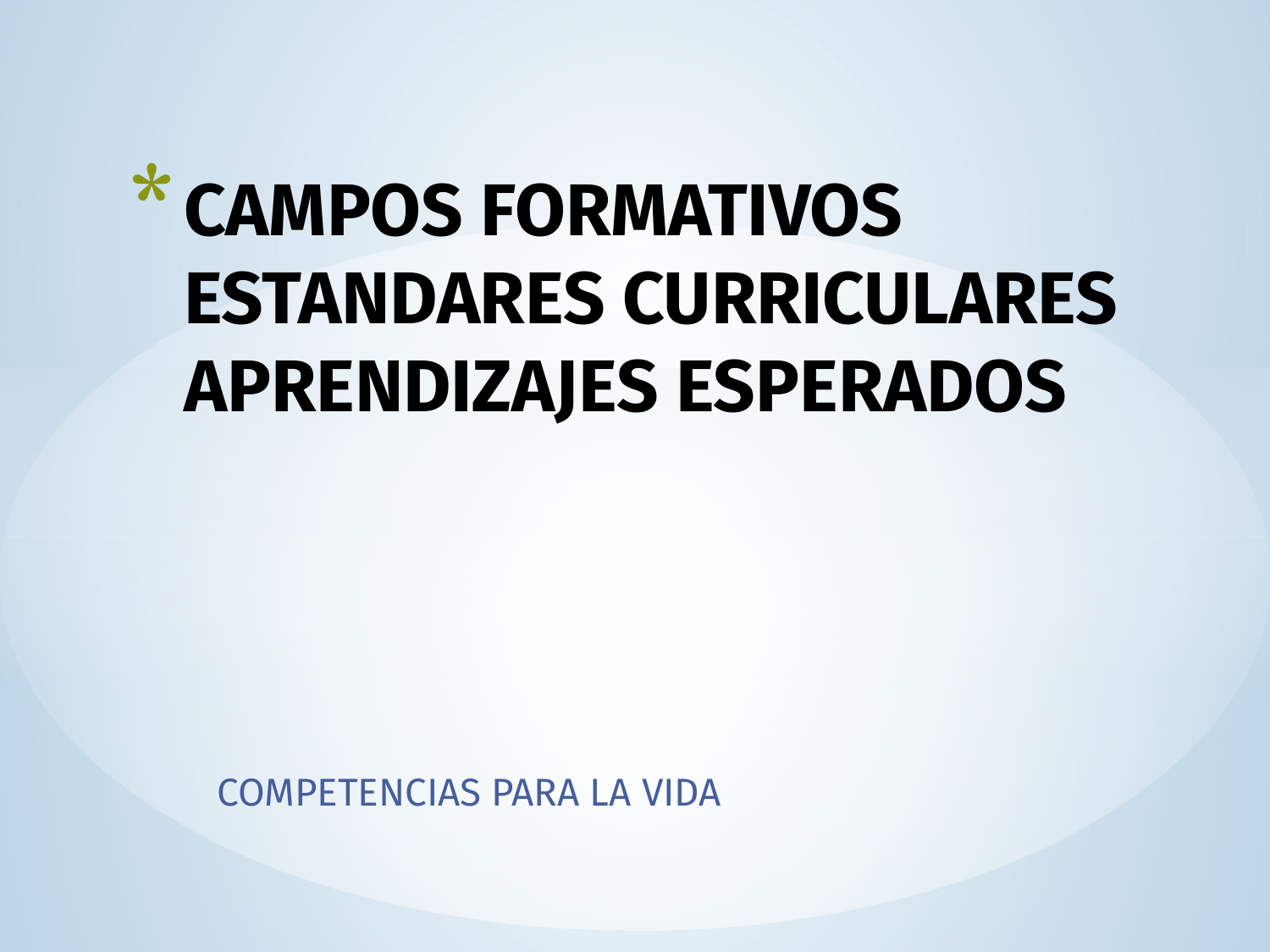

# CAMPOS FORMATIVOS ESTANDARES CURRICULARES APRENDIZAJES ESPERADOS

COMPETENCIAS PARA LA VIDA